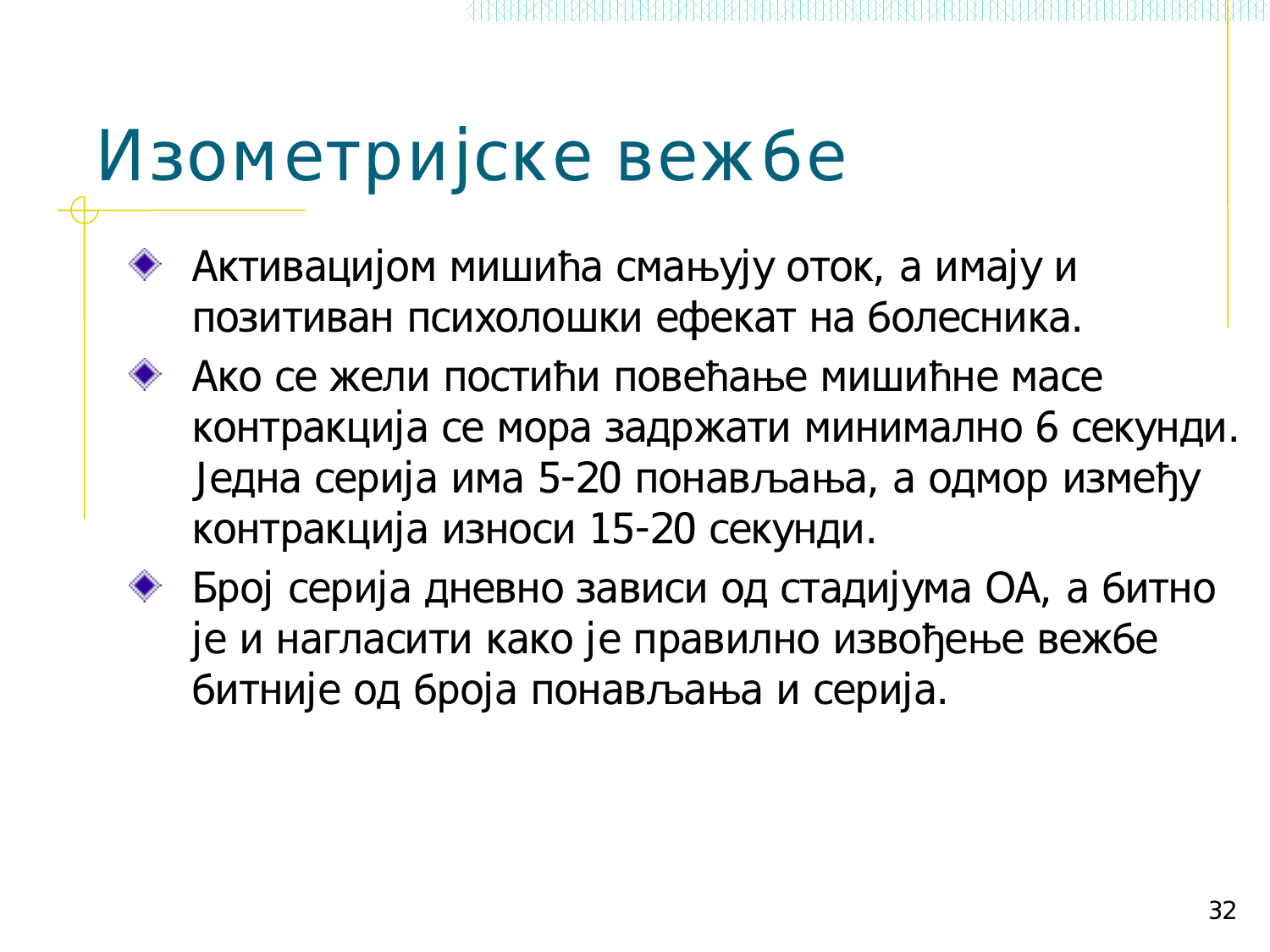

# Изометријске вежбе
Активацијом мишића смањују оток, а имају и позитиван психолошки ефекат на болесника.
Ако се жели постићи повећање мишићне масе контракција се мора задржати минимално 6 секунди. Једна серија има 5-20 понављања, а одмор између контракција износи 15-20 секунди.
Број серија дневно зависи од стадијума ОА, а битно је и нагласити како је правилно извођење вежбе битније од броја понављања и серија.
32